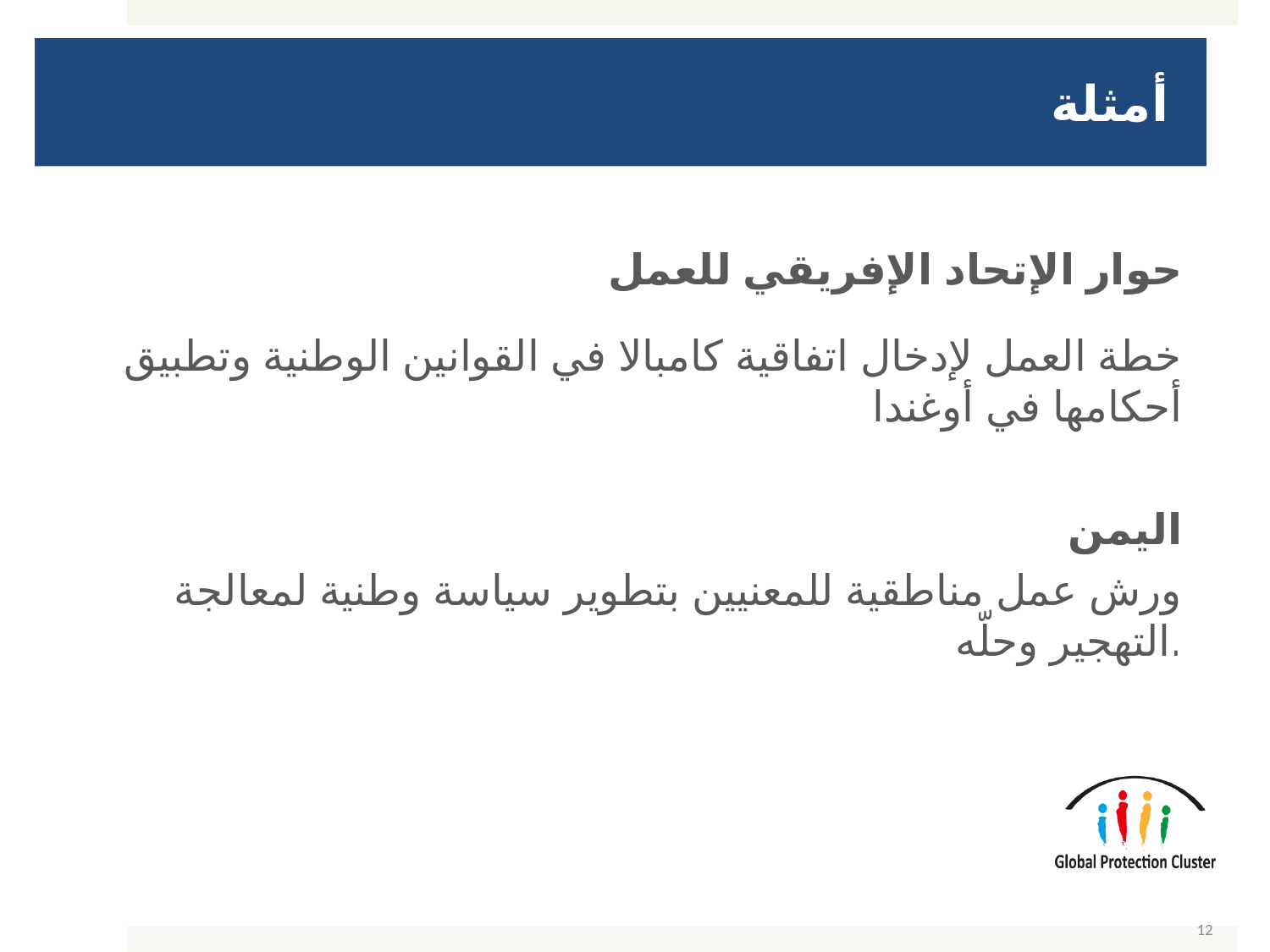

# أمثلة
حوار الإتحاد الإفريقي للعمل
خطة العمل لإدخال اتفاقية كامبالا في القوانين الوطنية وتطبيق أحكامها في أوغندا

اليمن
ورش عمل مناطقية للمعنيين بتطوير سياسة وطنية لمعالجة التهجير وحلّه.